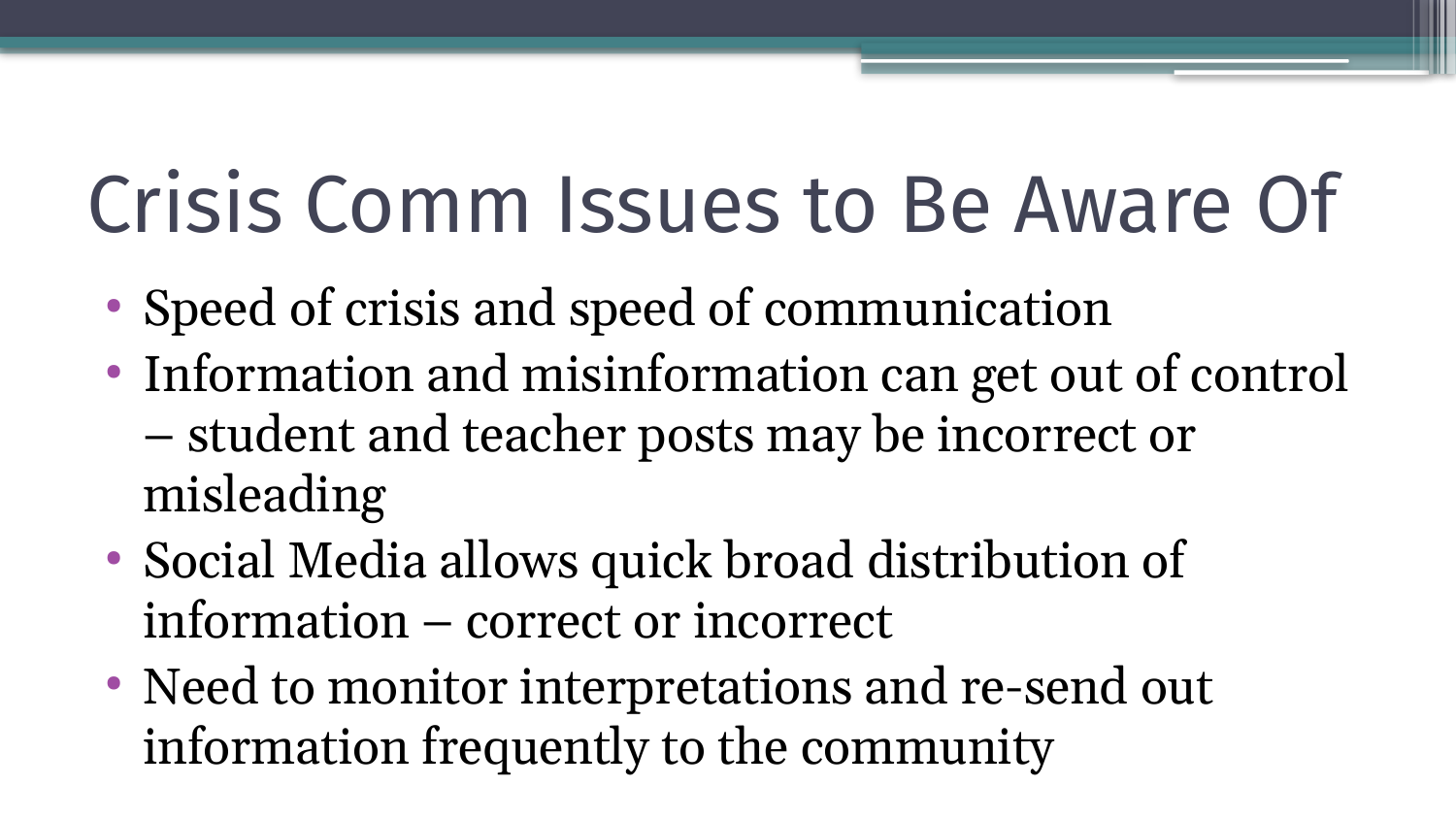

# Crisis Comm Issues to Be Aware Of
Speed of crisis and speed of communication
Information and misinformation can get out of control – student and teacher posts may be incorrect or misleading
Social Media allows quick broad distribution of information – correct or incorrect
Need to monitor interpretations and re-send out information frequently to the community